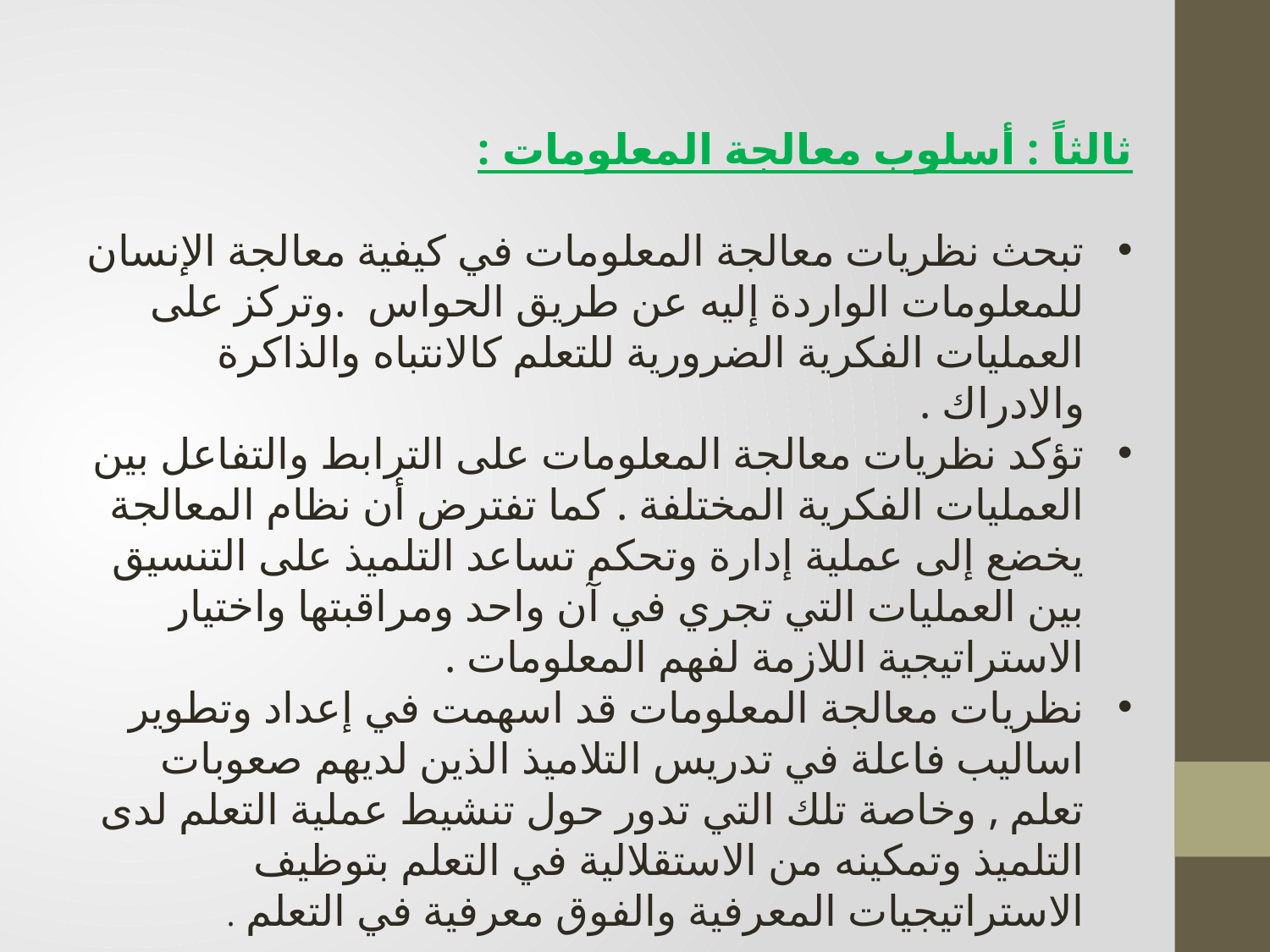

ثالثاً : أسلوب معالجة المعلومات :

تبحث نظريات معالجة المعلومات في كيفية معالجة الإنسان للمعلومات الواردة إليه عن طريق الحواس  .وتركز على العمليات الفكرية الضرورية للتعلم كالانتباه والذاكرة والادراك .
تؤكد نظريات معالجة المعلومات على الترابط والتفاعل بين العمليات الفكرية المختلفة . كما تفترض أن نظام المعالجة يخضع إلى عملية إدارة وتحكم تساعد التلميذ على التنسيق بين العمليات التي تجري في آن واحد ومراقبتها واختيار الاستراتيجية اللازمة لفهم المعلومات .
نظريات معالجة المعلومات قد اسهمت في إعداد وتطوير اساليب فاعلة في تدريس التلاميذ الذين لديهم صعوبات تعلم , وخاصة تلك التي تدور حول تنشيط عملية التعلم لدى التلميذ وتمكينه من الاستقلالية في التعلم بتوظيف الاستراتيجيات المعرفية والفوق معرفية في التعلم .